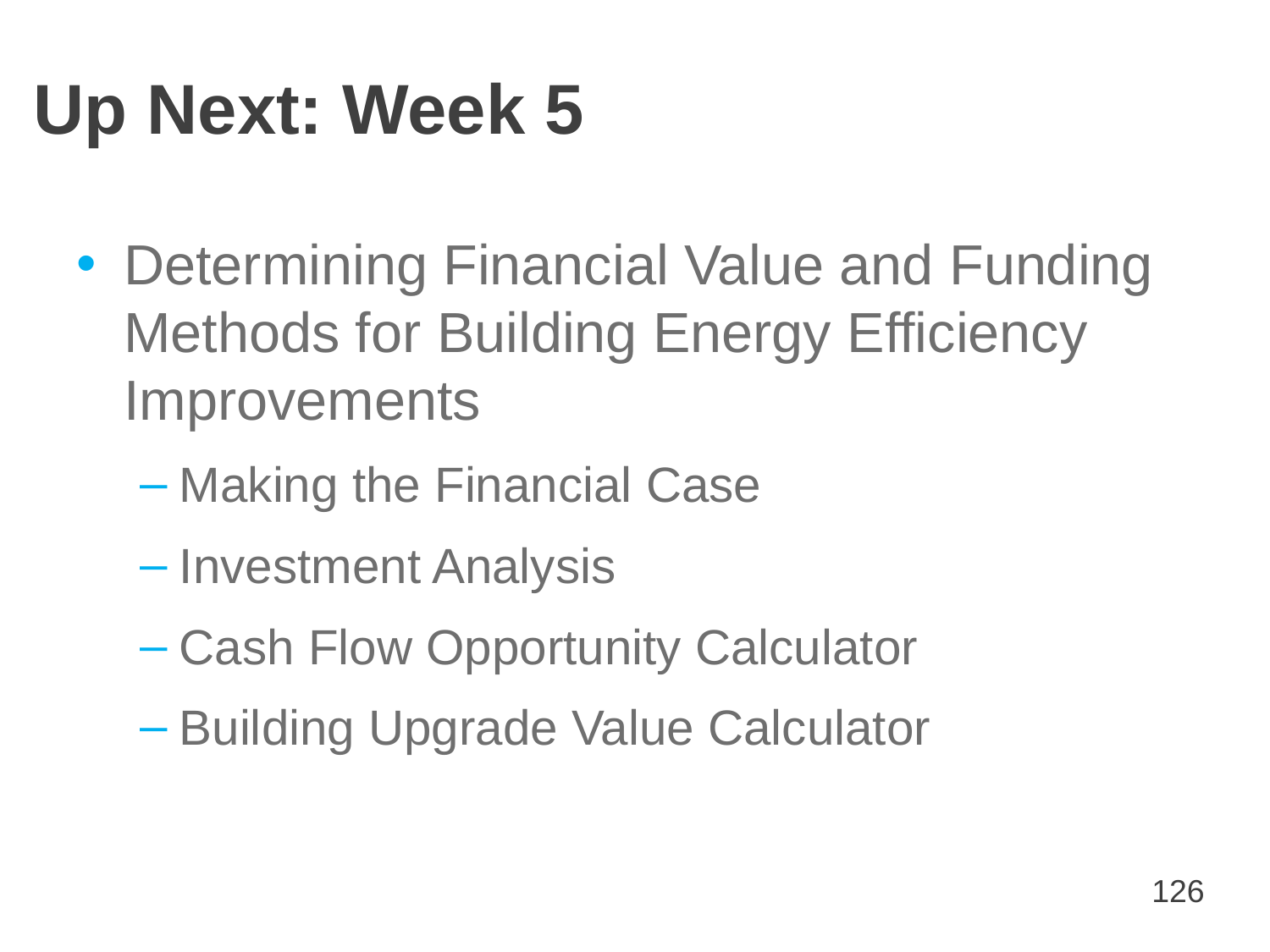

# Up Next: Week 5
Determining Financial Value and Funding Methods for Building Energy Efficiency Improvements
Making the Financial Case
Investment Analysis
Cash Flow Opportunity Calculator
Building Upgrade Value Calculator